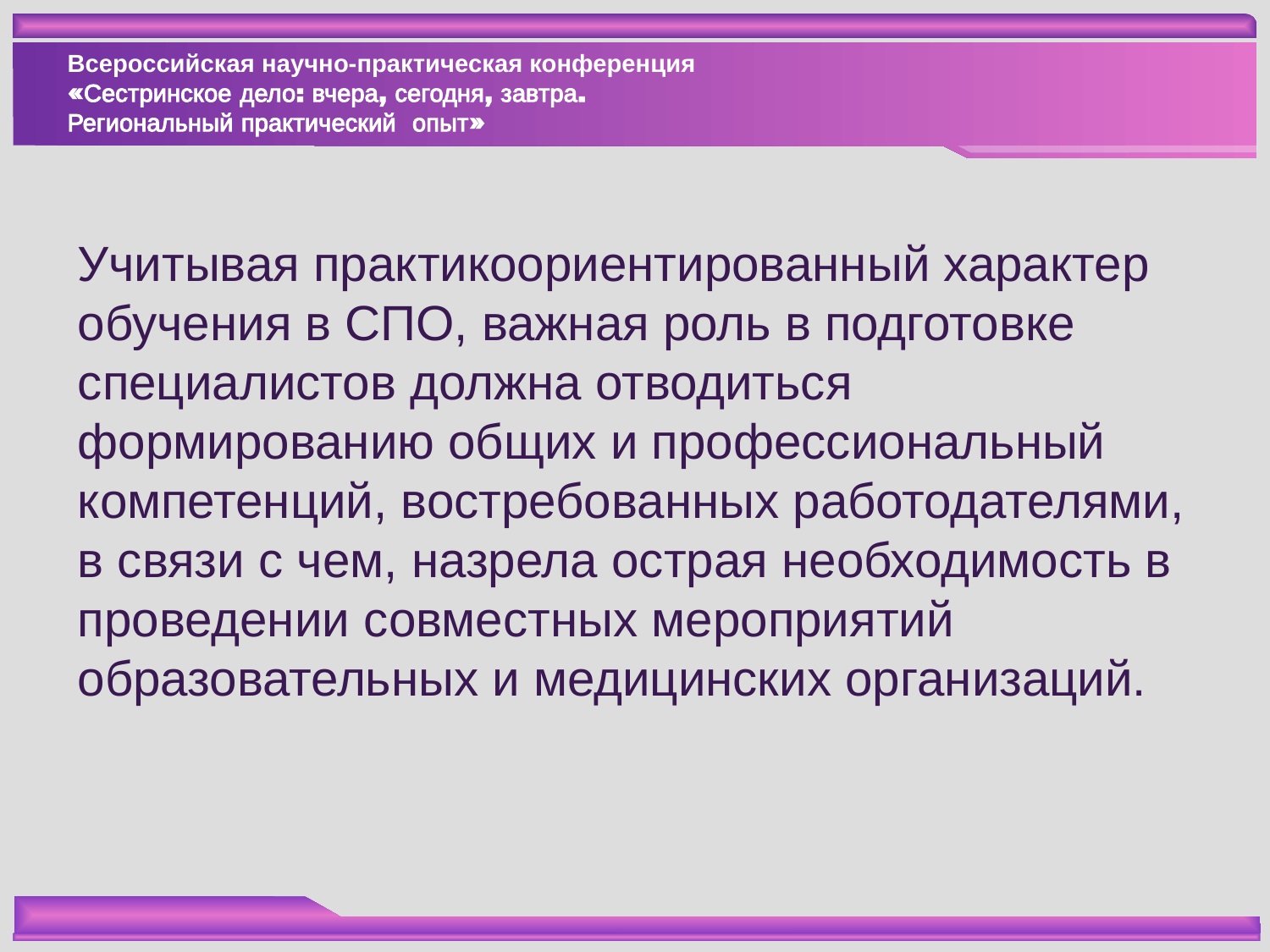

Учитывая практикоориентированный характер обучения в СПО, важная роль в подготовке специалистов должна отводиться формированию общих и профессиональный компетенций, востребованных работодателями, в связи с чем, назрела острая необходимость в проведении совместных мероприятий образовательных и медицинских организаций.